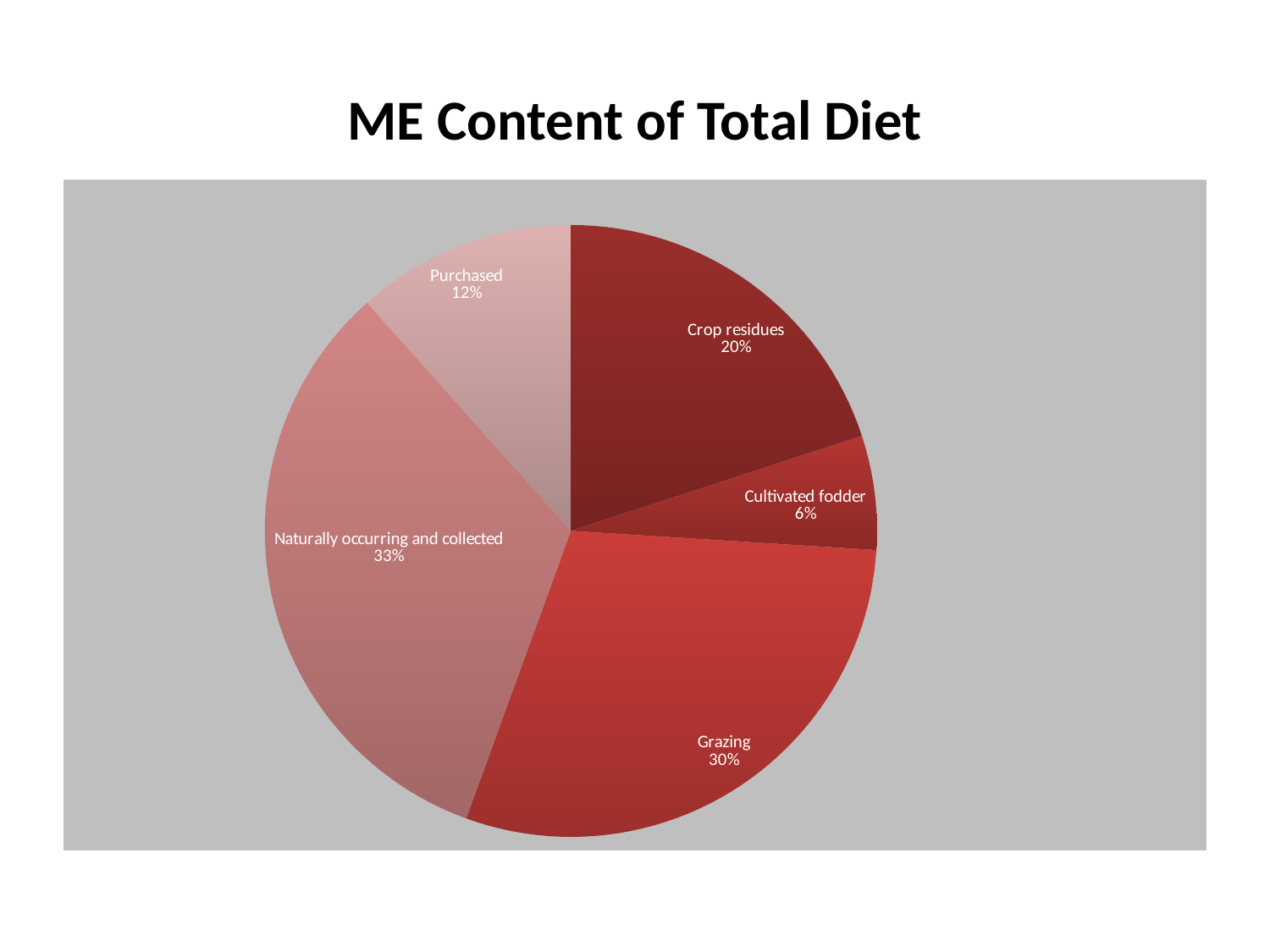

# ME Content of Total Diet

### Chart

| Category | ME content  of total diet |
|---|---|
| Crop residues | 0.1997033587591783 |
| Cultivated fodder | 0.06028525849155736 |
| Grazing | 0.29557646570061274 |
| Naturally occurring and collected | 0.32841829522290306 |
| Purchased | 0.11601662182574851 |